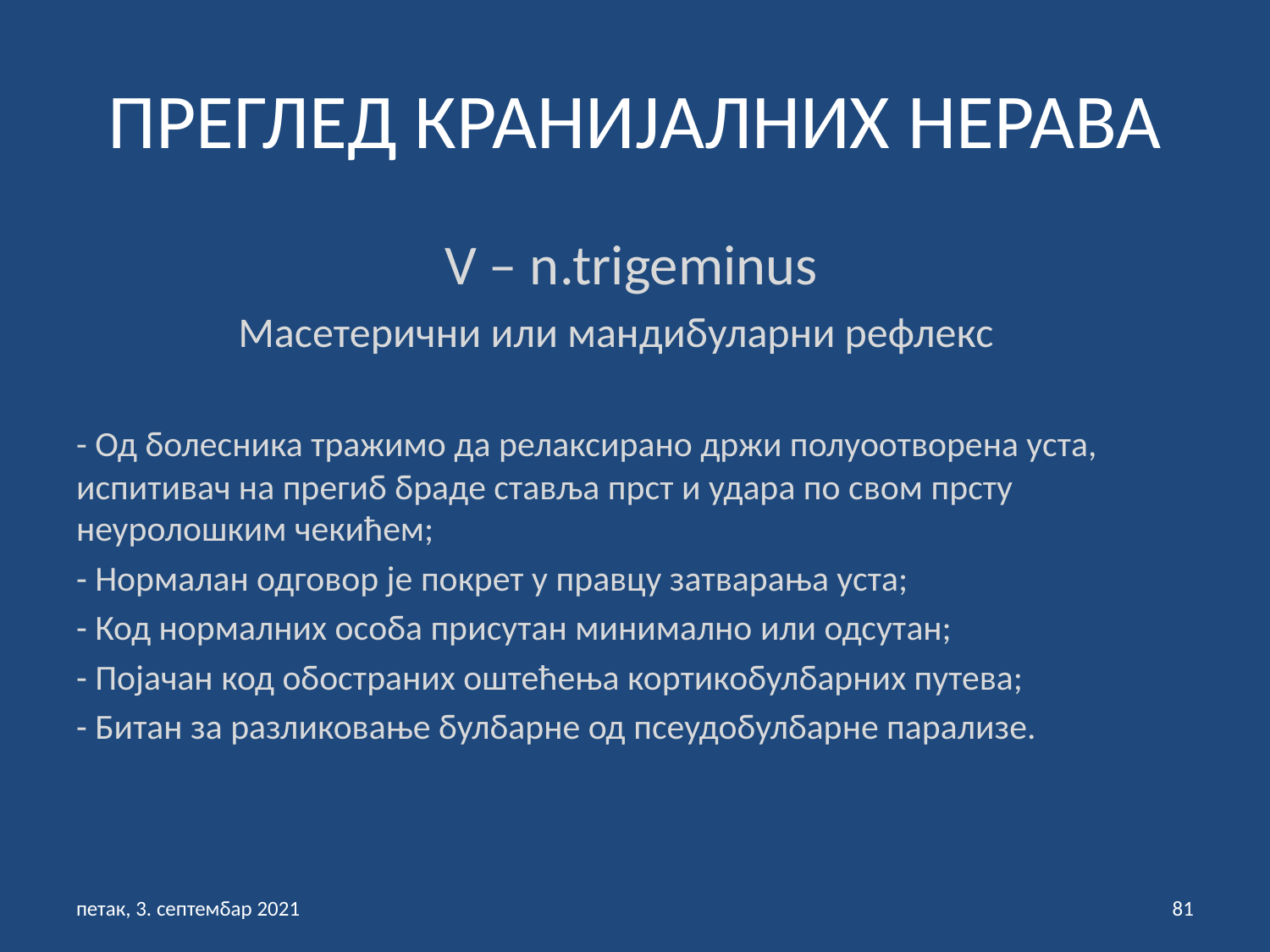

# ПРЕГЛЕД КРАНИЈАЛНИХ НЕРАВА
                             V – n.trigeminus
                 Масетерични или мандибуларни рефлекс

- Од болесника тражимо да релаксирано држи полуоотворена уста, испитивач на прегиб браде ставља прст и удара по свом прсту неуролошким чекићем;
- Нормалан одговор је покрет у правцу затварања уста;
- Код нормалних особа присутан минимално или одсутан;
- Појачан код обостраних оштећења кортикобулбарних путева;
- Битан за разликовање булбарне од псеудобулбарне парализе.

петак, 3. септембар 2021
81